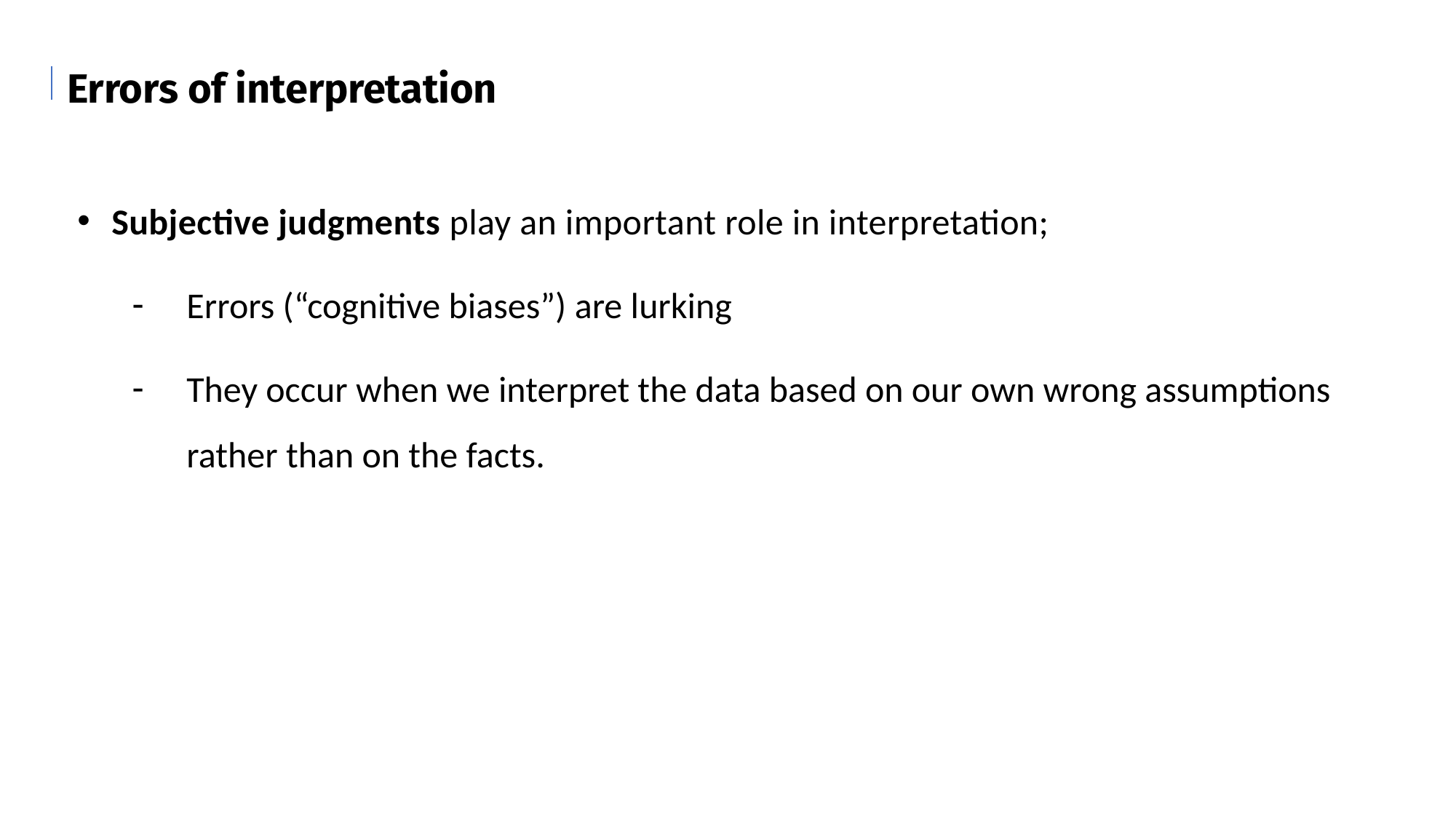

Errors of interpretation
Subjective judgments play an important role in interpretation;
Errors (“cognitive biases”) are lurking
They occur when we interpret the data based on our own wrong assumptions rather than on the facts.